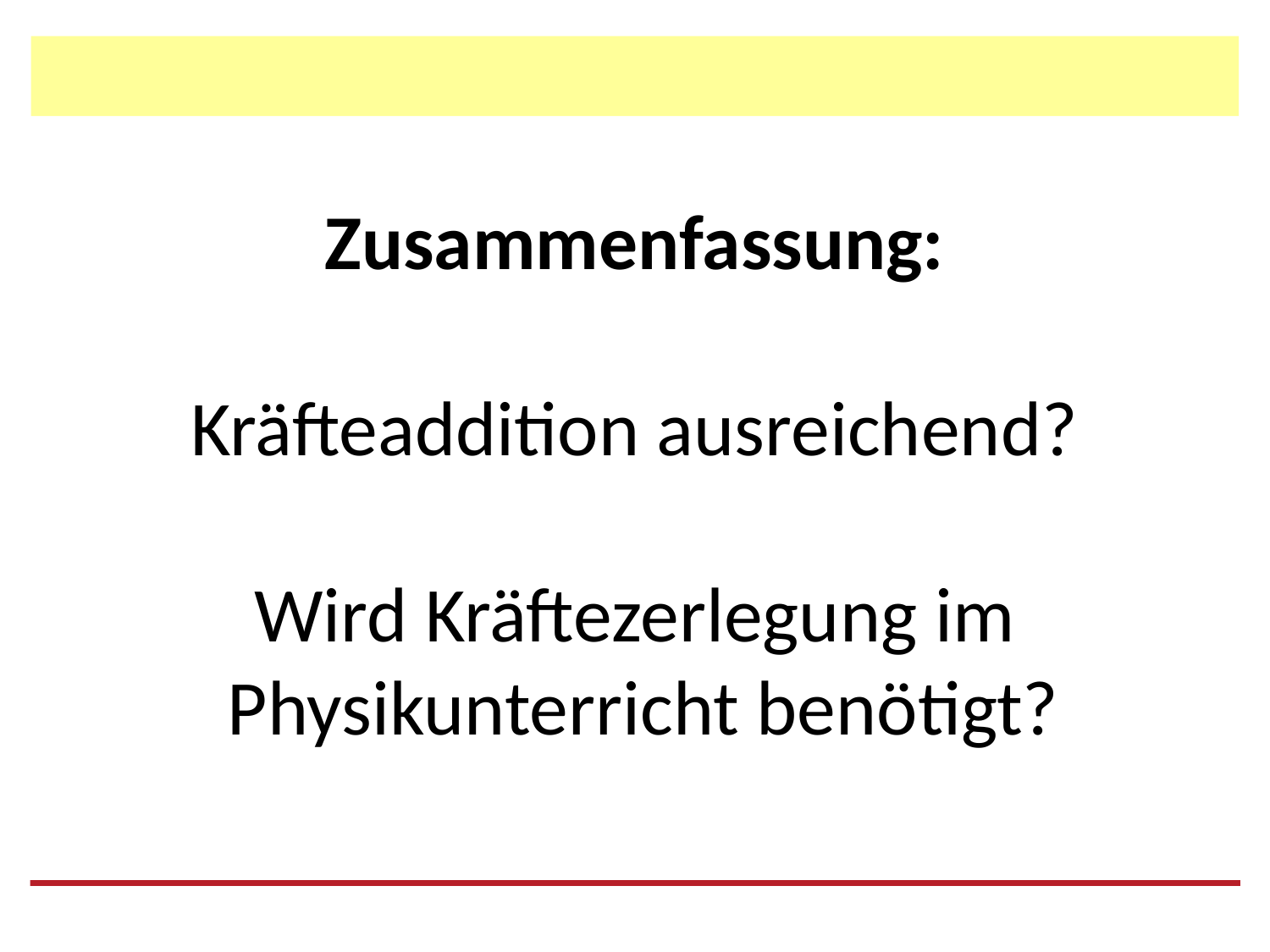

# Zusammenfassung: Kräfteaddition ausreichend? Wird Kräftezerlegung im Physikunterricht benötigt?